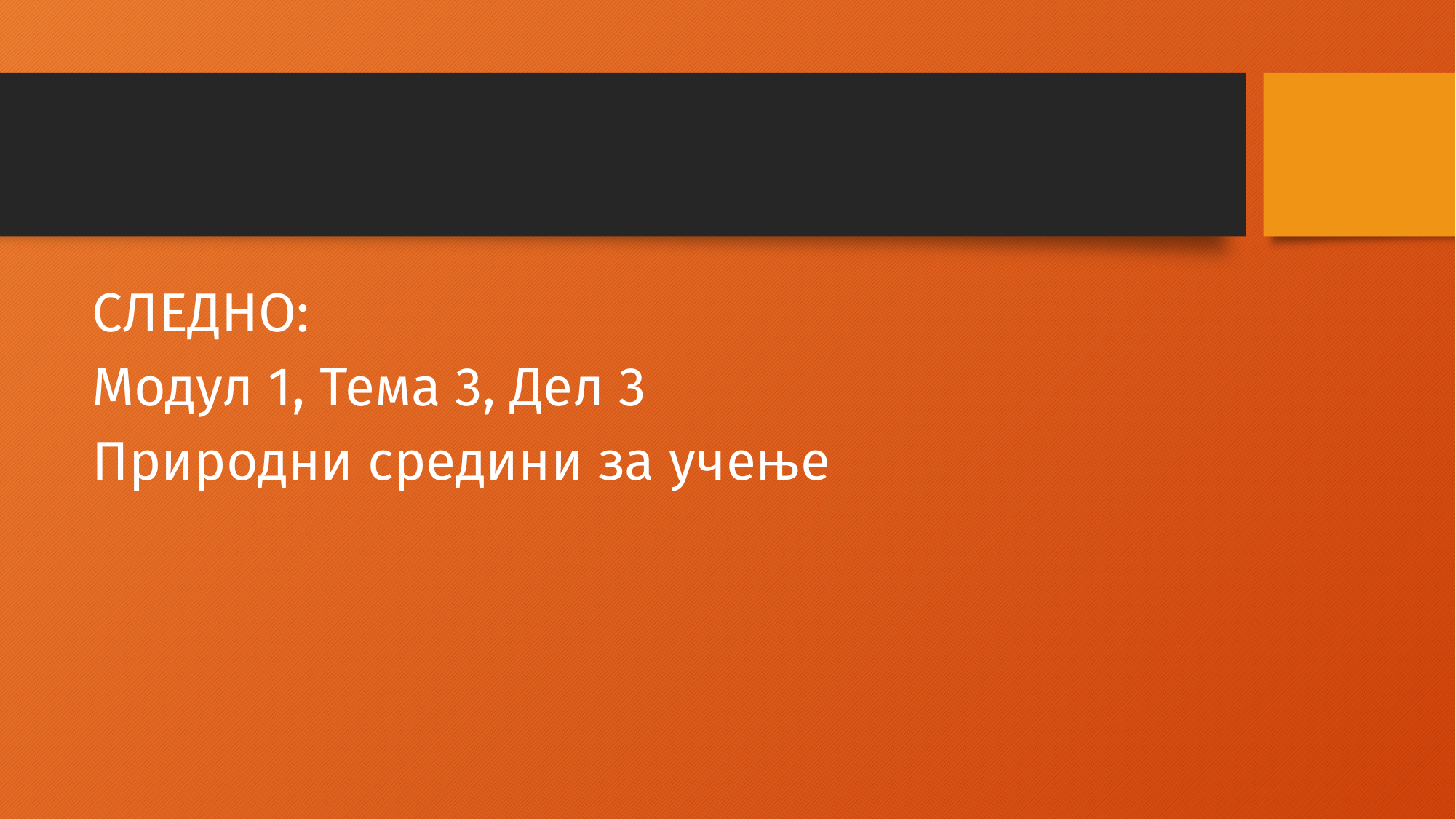

#
СЛЕДНО:
Модул 1, Тема 3, Дел 3
Природни средини за учење